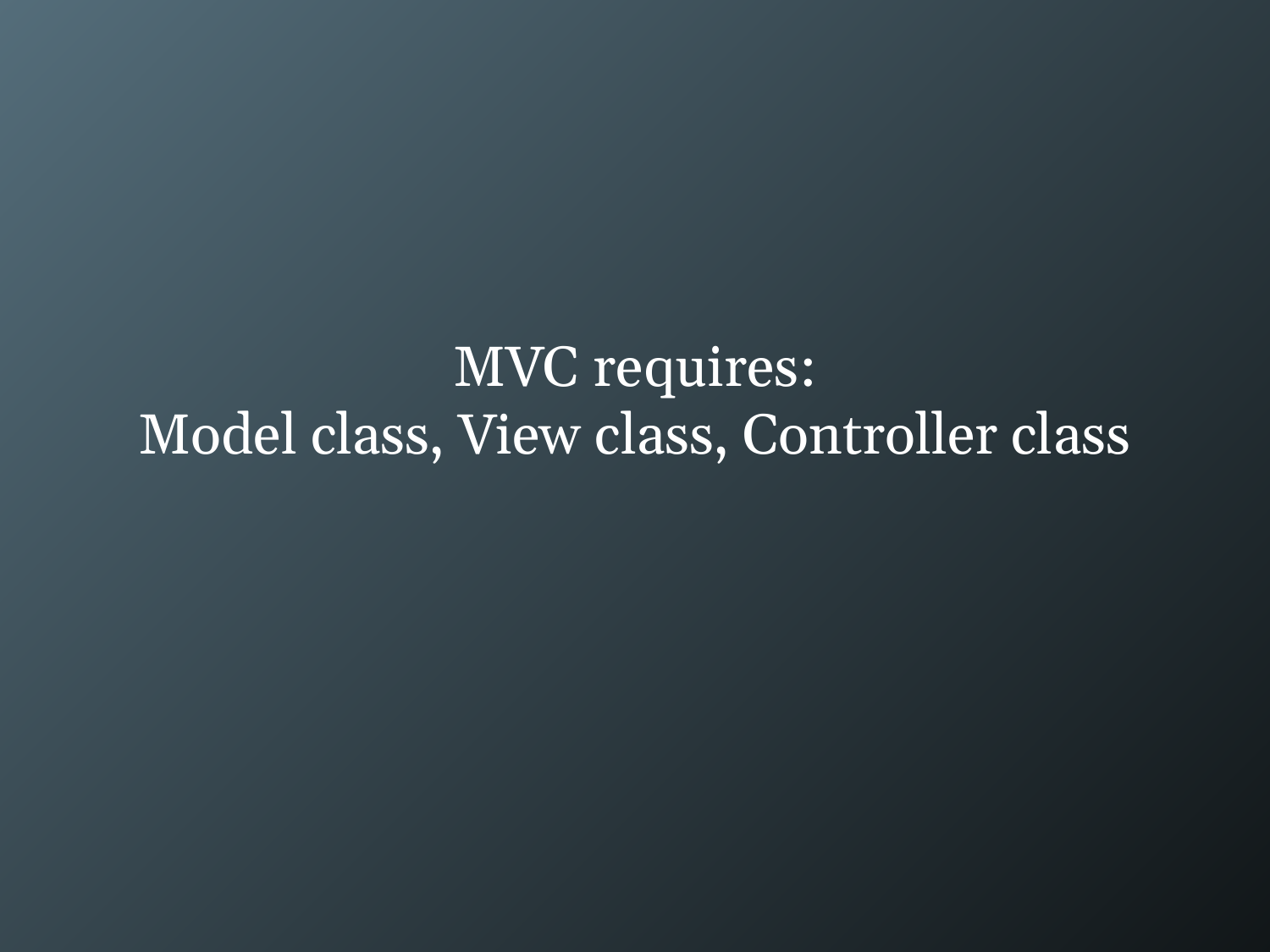

# MVC requires: Model class, View class, Controller class